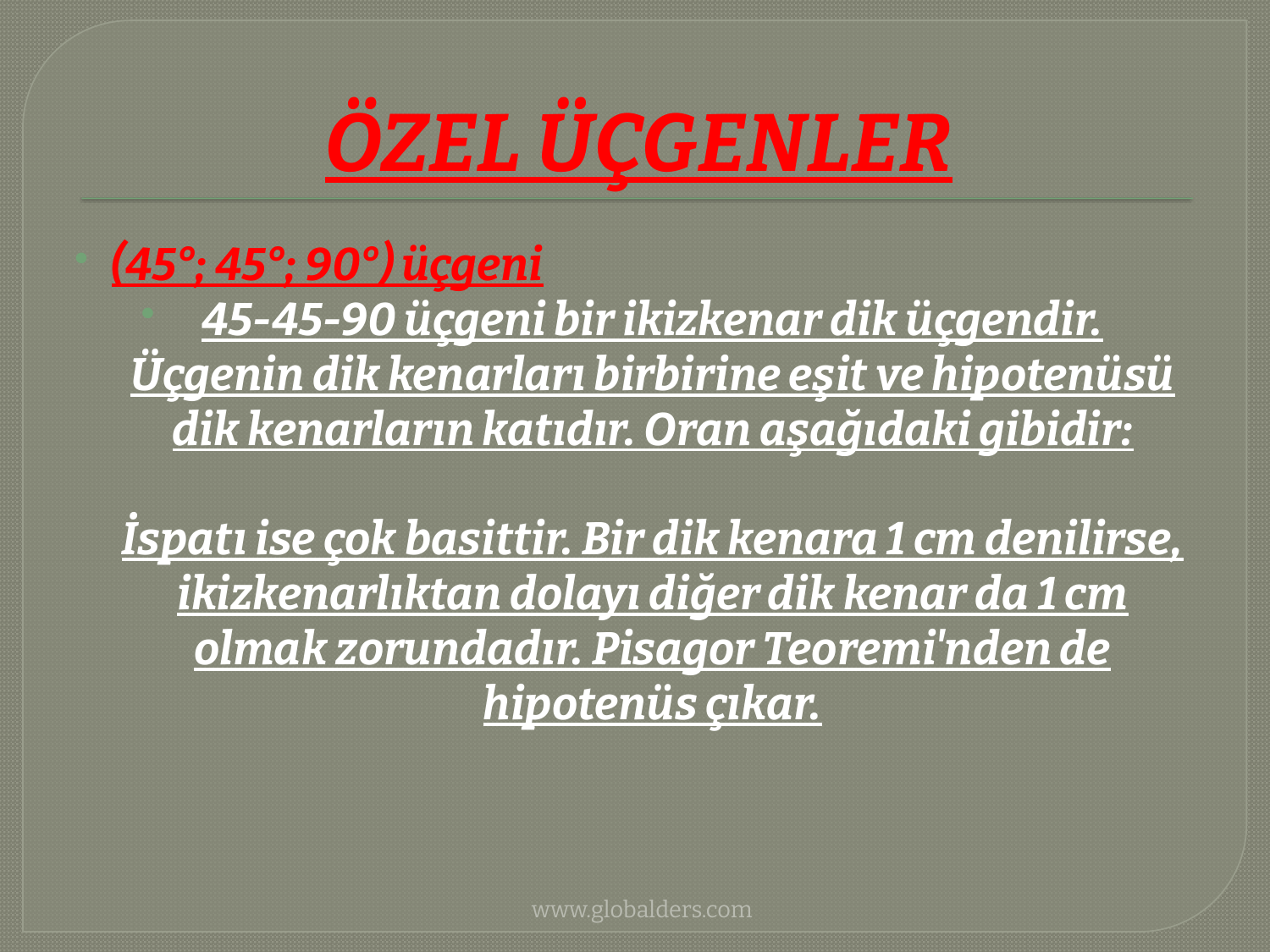

# ÖZEL ÜÇGENLER
(45°; 45°; 90°) üçgeni
45-45-90 üçgeni bir ikizkenar dik üçgendir. Üçgenin dik kenarları birbirine eşit ve hipotenüsü dik kenarların katıdır. Oran aşağıdaki gibidir:
İspatı ise çok basittir. Bir dik kenara 1 cm denilirse, ikizkenarlıktan dolayı diğer dik kenar da 1 cm olmak zorundadır. Pisagor Teoremi'nden de hipotenüs çıkar.

www.globalders.com